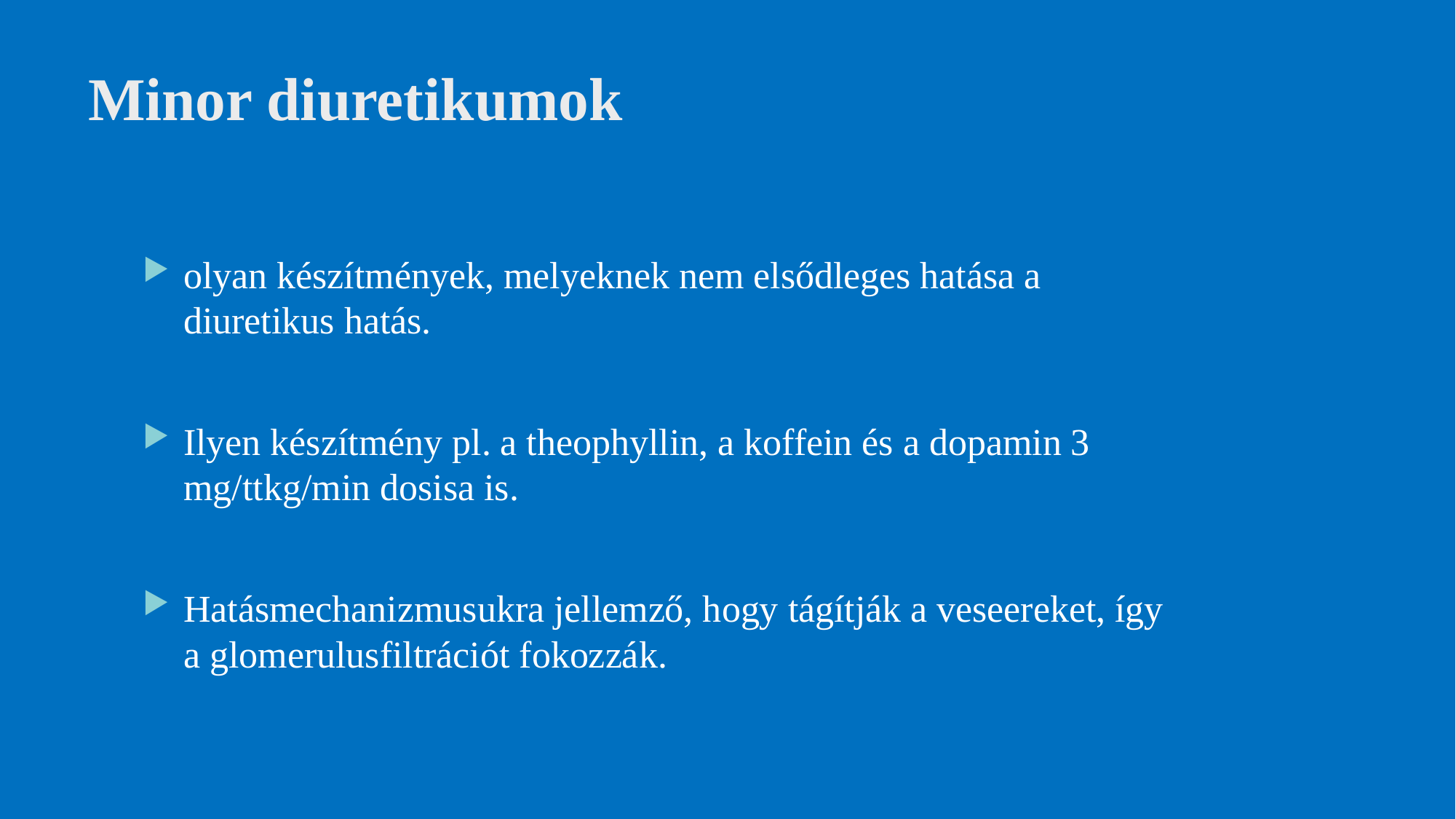

# Minor diuretikumok
olyan készítmények, melyeknek nem elsődleges hatása a diuretikus hatás.

Ilyen készítmény pl. a theophyllin, a koffein és a dopamin 3 mg/ttkg/min dosisa is.

Hatásmechanizmusukra jellemző, hogy tágítják a veseereket, így a glomerulusfiltrációt fokozzák.